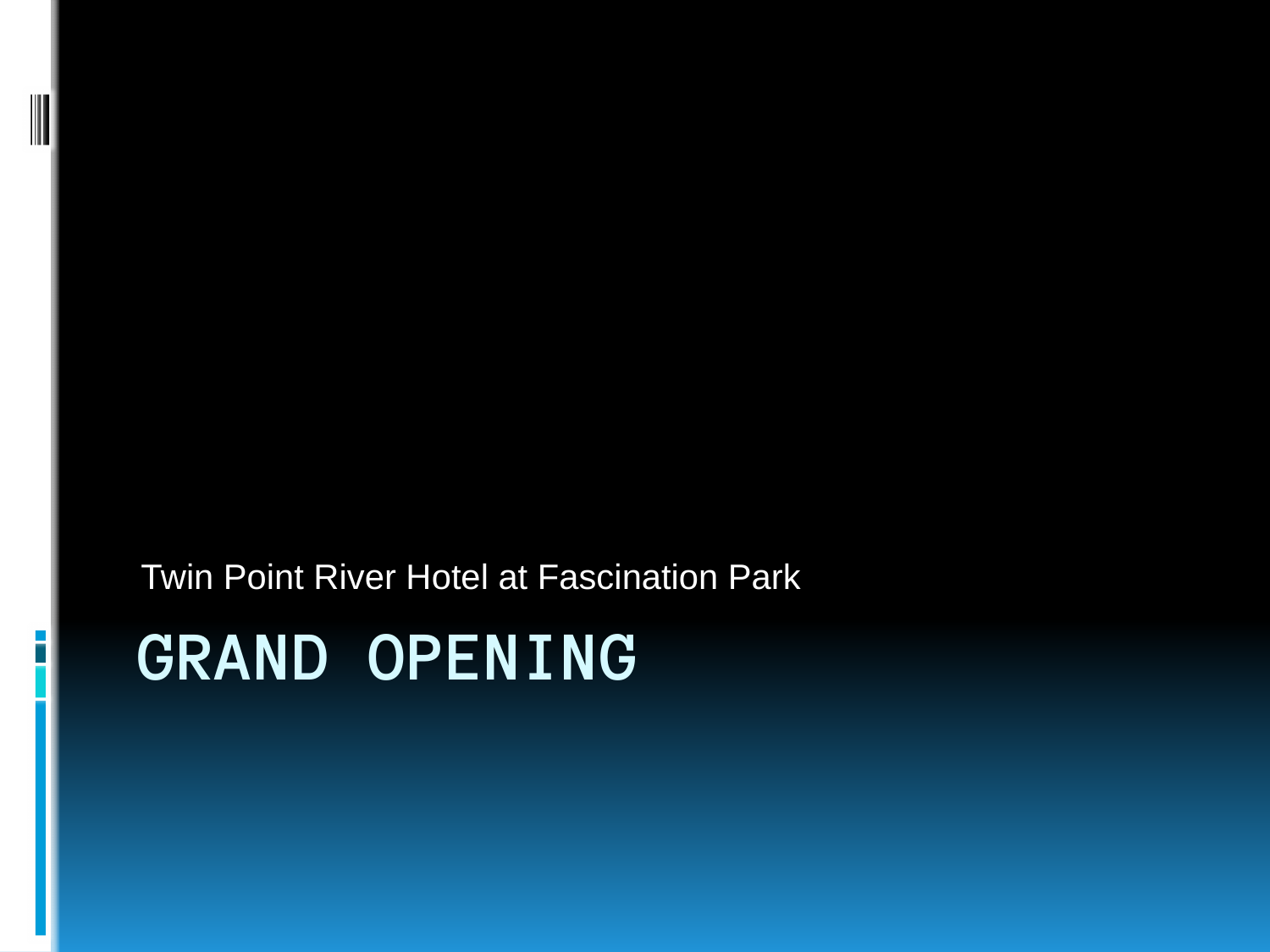

Twin Point River Hotel at Fascination Park
# Grand Opening